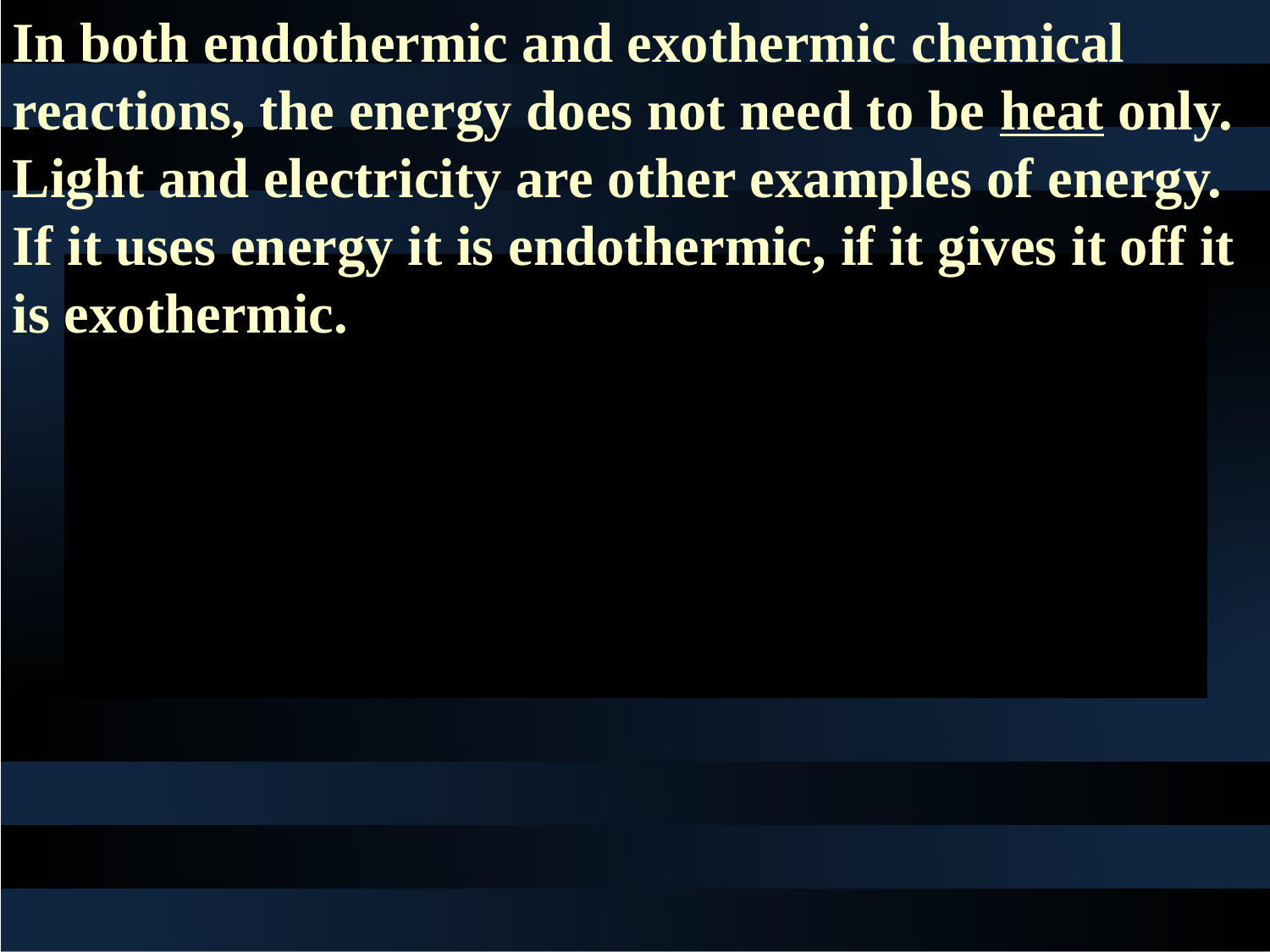

In both endothermic and exothermic chemical reactions, the energy does not need to be heat only.  Light and electricity are other examples of energy.  If it uses energy it is endothermic, if it gives it off it is exothermic.